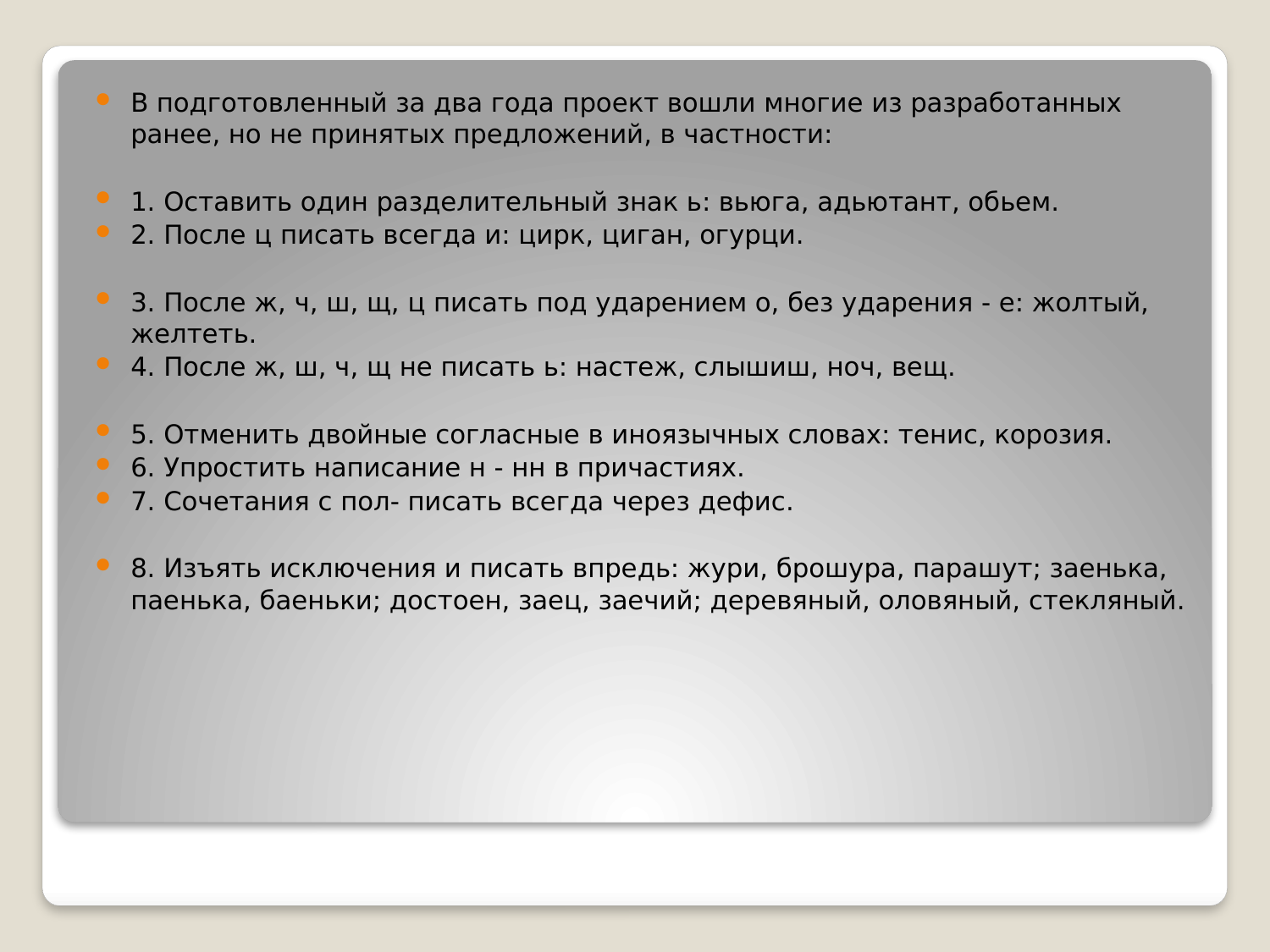

В подготовленный за два года проект вошли многие из разработанных ранее, но не принятых предложений, в частности:

1. Оставить один разделительный знак ь: вьюга, адьютант, обьем.
2. После ц писать всегда и: цирк, циган, огурци.

3. После ж, ч, ш, щ, ц писать под ударением о, без ударения - е: жолтый, желтеть.
4. После ж, ш, ч, щ не писать ь: настеж, слышиш, ноч, вещ.

5. Отменить двойные согласные в иноязычных словах: тенис, корозия.
6. Упростить написание н - нн в причастиях.
7. Сочетания с пол- писать всегда через дефис.

8. Изъять исключения и писать впредь: жури, брошура, парашут; заенька, паенька, баеньки; достоен, заец, заечий; деревяный, оловяный, стекляный.
#